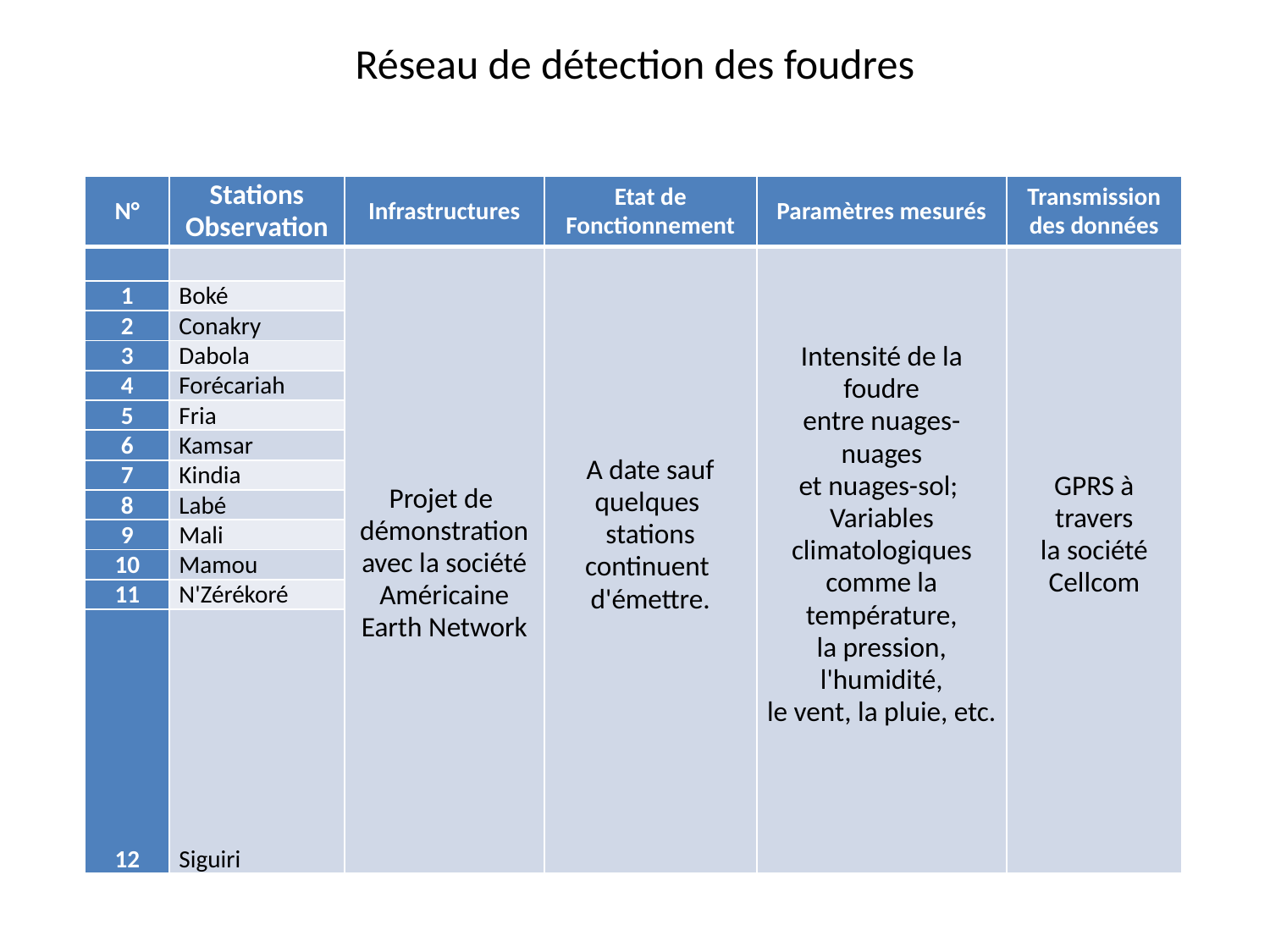

# Réseau de détection des foudres
| N° | Stations Observation | Infrastructures | Etat de Fonctionnement | Paramètres mesurés | Transmission des données |
| --- | --- | --- | --- | --- | --- |
|  |  | Projet de démonstration avec la société Américaine Earth Network | A date sauf quelques stations continuent d'émettre. | Intensité de la foudre entre nuages-nuages et nuages-sol; Variables climatologiques comme la température, la pression, l'humidité, le vent, la pluie, etc. | GPRS à travers la société Cellcom |
| 1 | Boké |  |  |  |  |
| 2 | Conakry |  |  |  |  |
| 3 | Dabola |  |  |  |  |
| 4 | Forécariah |  |  |  |  |
| 5 | Fria |  |  |  |  |
| 6 | Kamsar |  |  |  |  |
| 7 | Kindia |  |  |  |  |
| 8 | Labé |  |  |  |  |
| 9 | Mali |  |  |  |  |
| 10 | Mamou |  |  |  |  |
| 11 | N'Zérékoré |  |  |  |  |
| 12 | Siguiri |  |  |  |  |